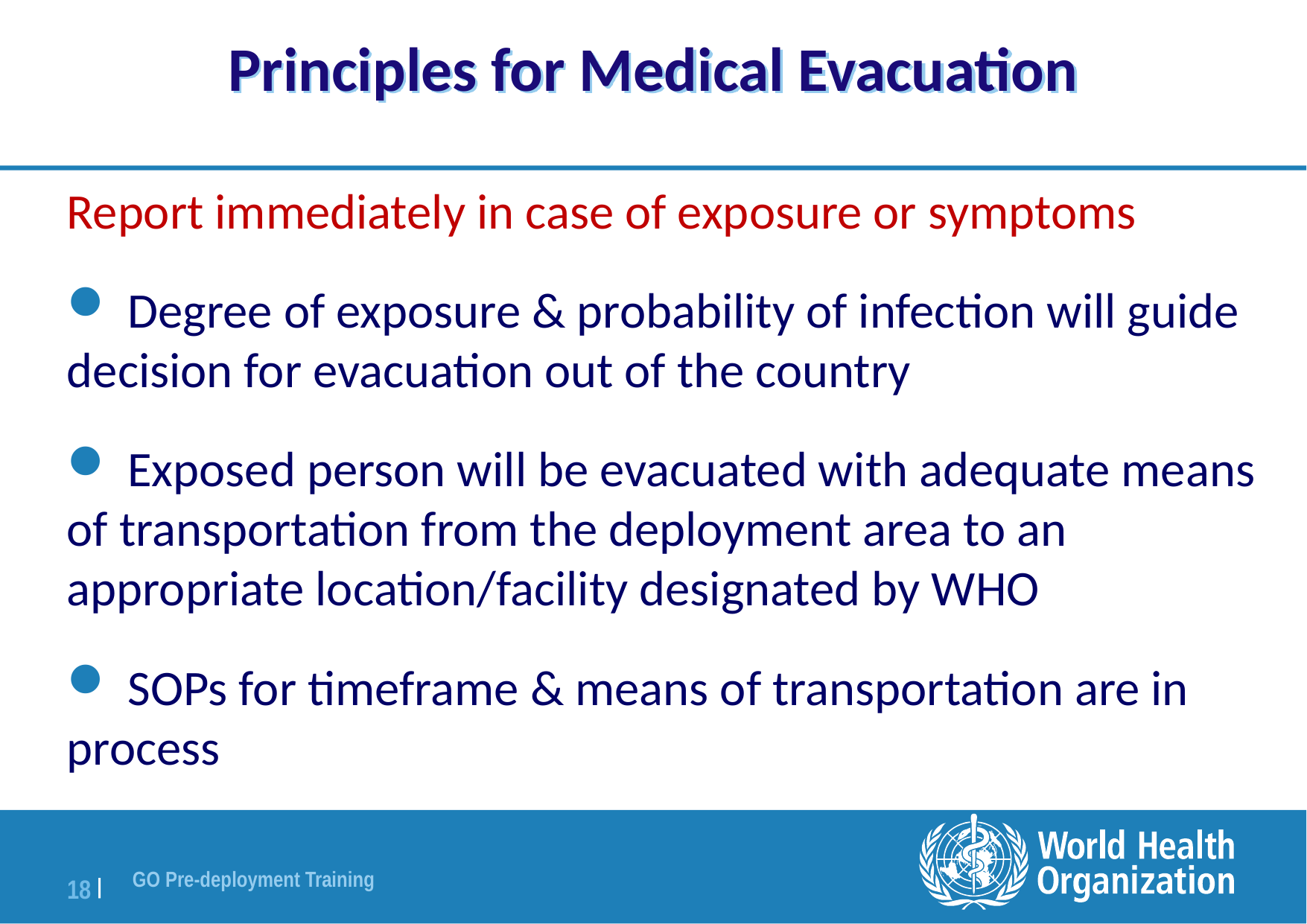

# Principles for Medical Evacuation
Report immediately in case of exposure or symptoms
 Degree of exposure & probability of infection will guide decision for evacuation out of the country
 Exposed person will be evacuated with adequate means of transportation from the deployment area to an appropriate location/facility designated by WHO
 SOPs for timeframe & means of transportation are in process